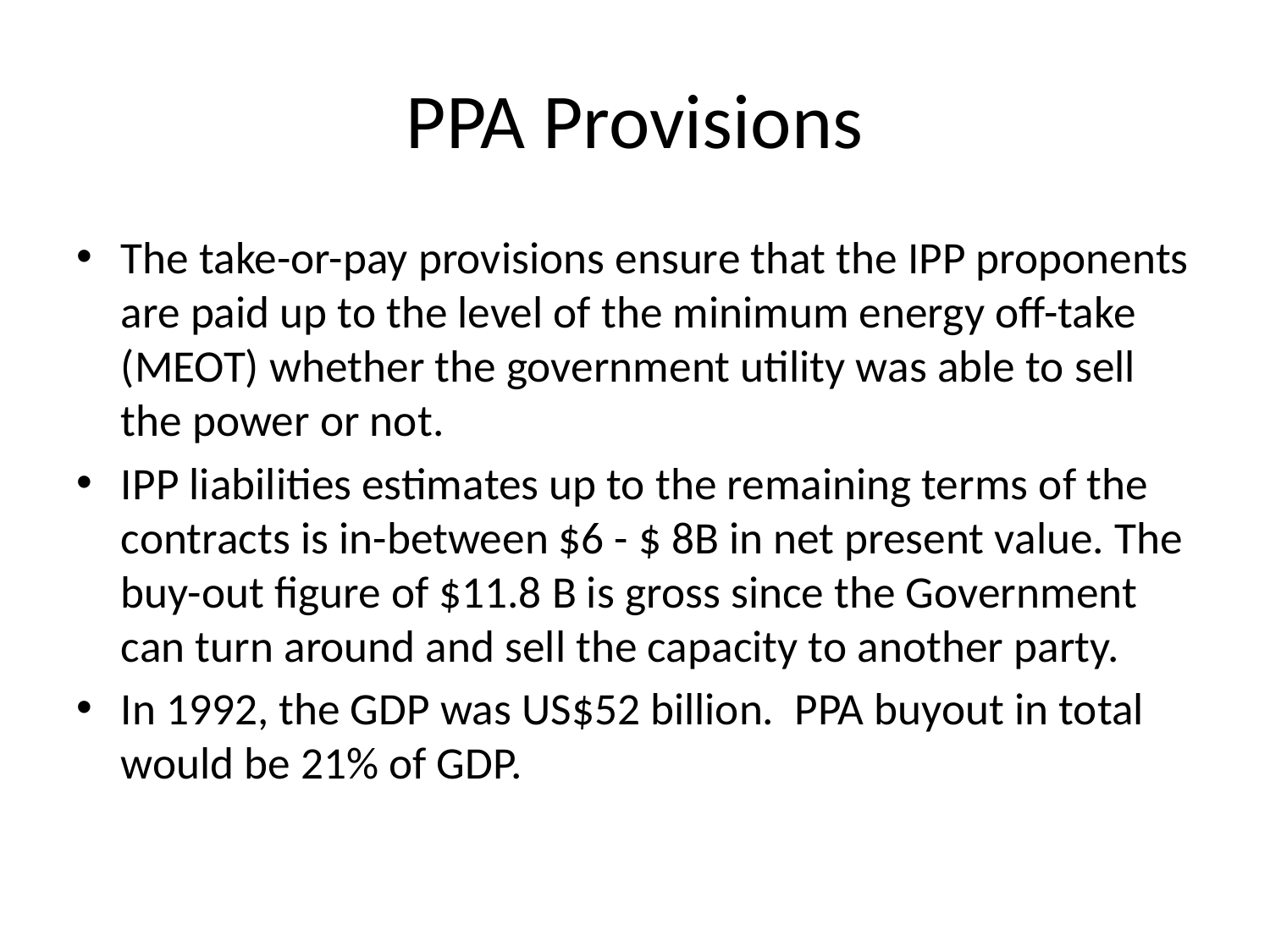

# PPA Provisions
The take-or-pay provisions ensure that the IPP proponents are paid up to the level of the minimum energy off-take (MEOT) whether the government utility was able to sell the power or not.
IPP liabilities estimates up to the remaining terms of the contracts is in-between $6 - $ 8B in net present value. The buy-out figure of $11.8 B is gross since the Government can turn around and sell the capacity to another party.
In 1992, the GDP was US$52 billion.  PPA buyout in total would be 21% of GDP.